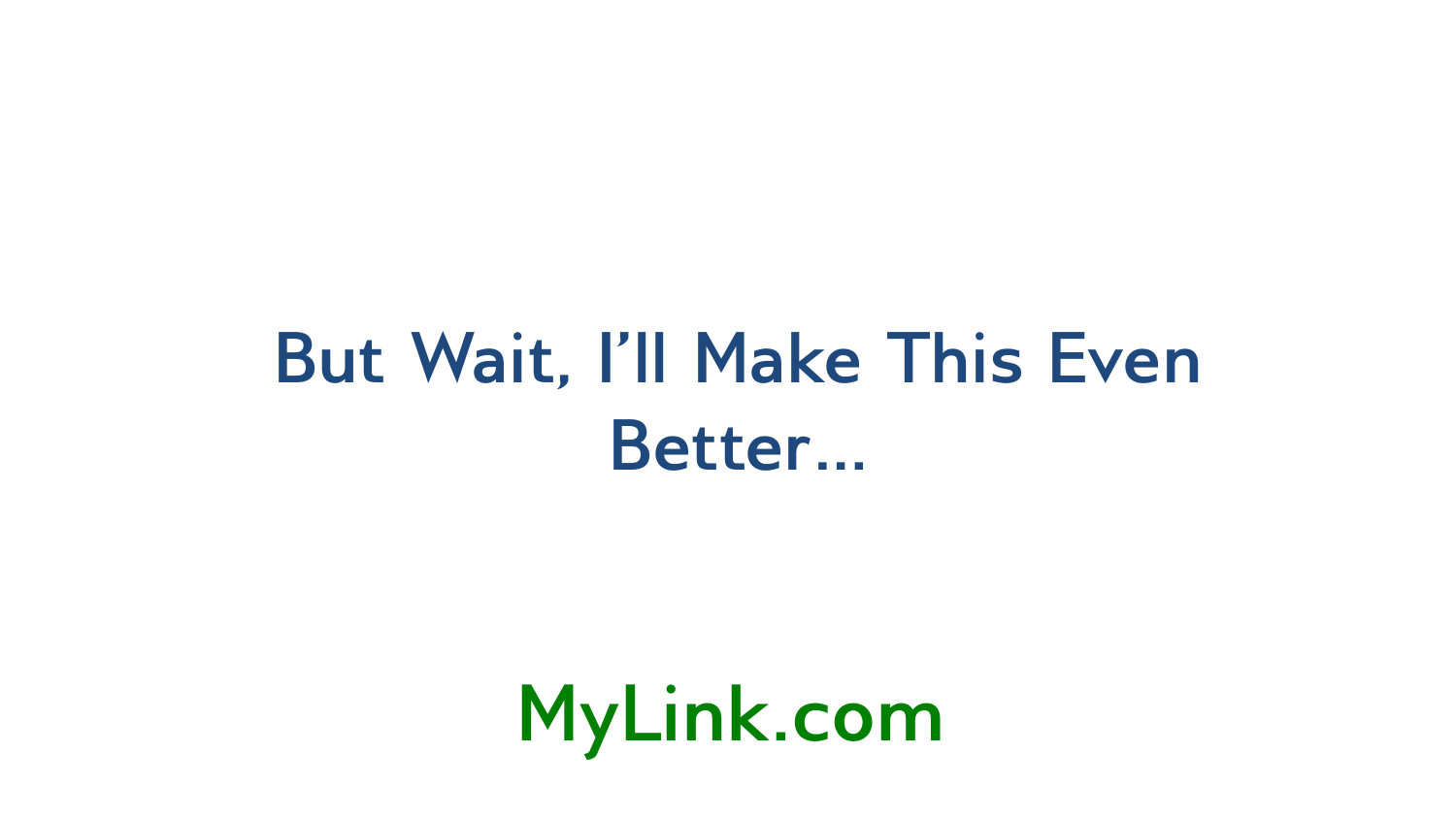

But Wait, I’ll Make This Even Better…
MyLink.com